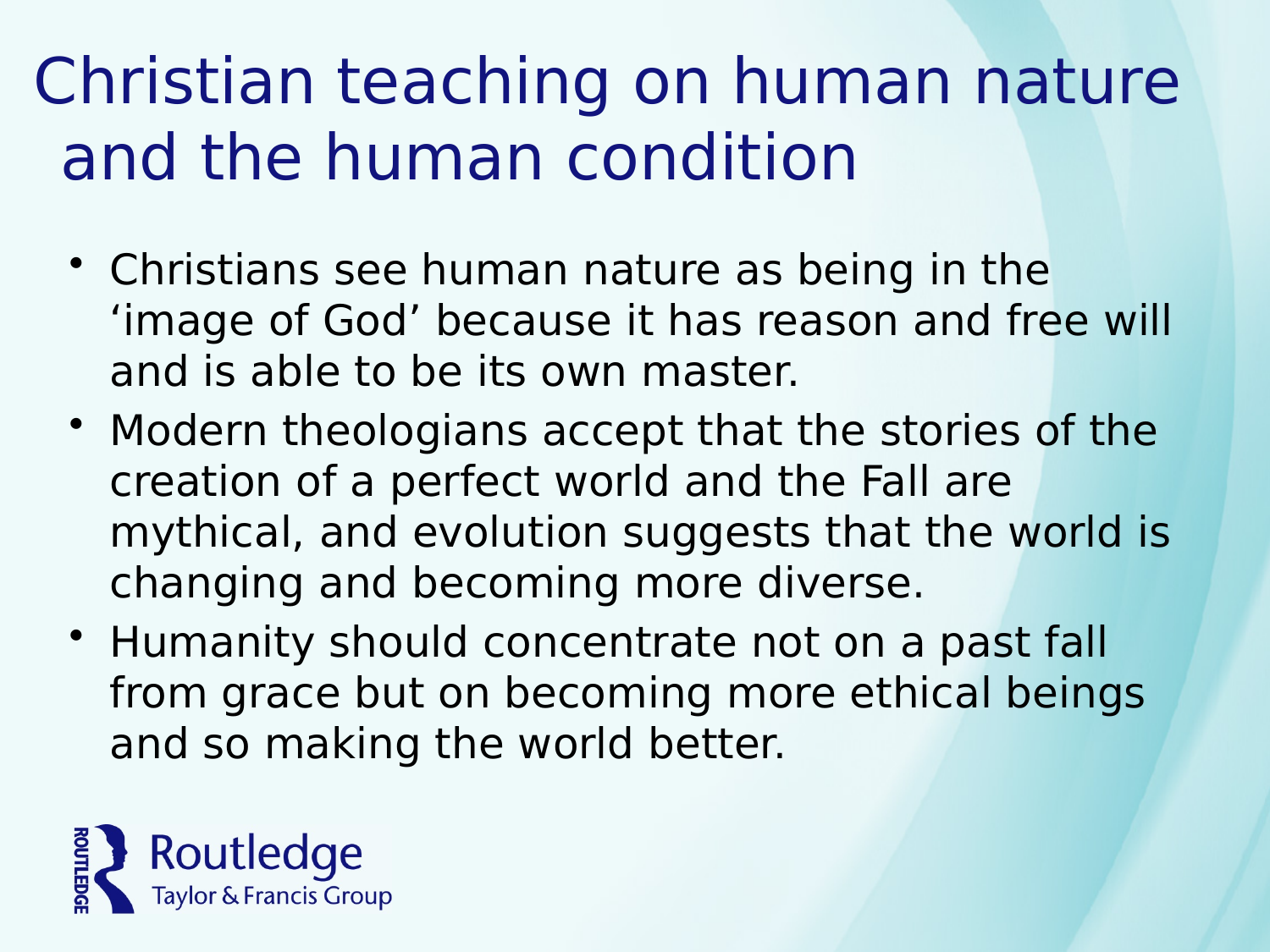

# Christian teaching on human nature and the human condition
Christians see human nature as being in the ‘image of God’ because it has reason and free will and is able to be its own master.
Modern theologians accept that the stories of the creation of a perfect world and the Fall are mythical, and evolution suggests that the world is changing and becoming more diverse.
Humanity should concentrate not on a past fall from grace but on becoming more ethical beings and so making the world better.